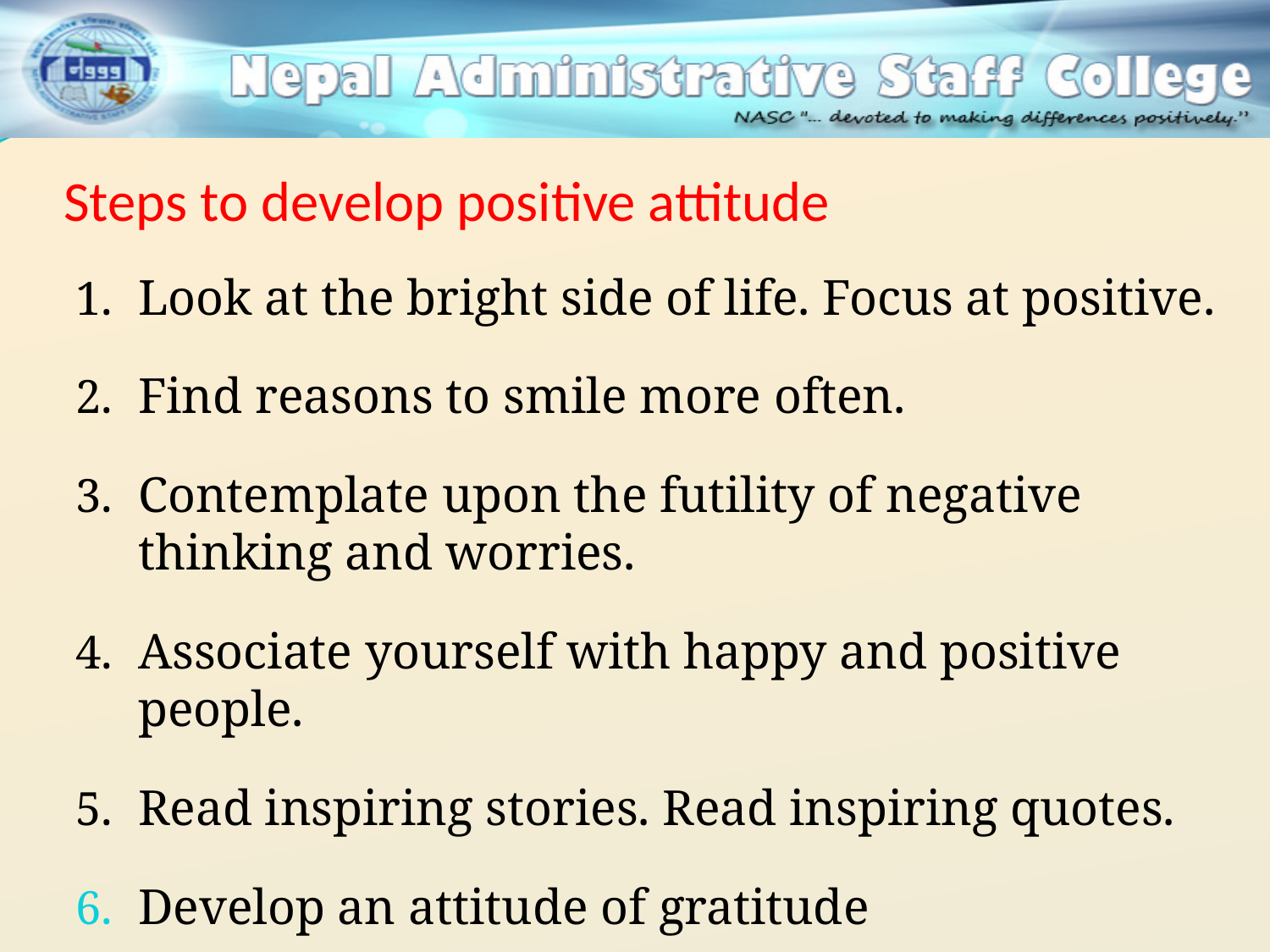

Steps to develop positive attitude
Look at the bright side of life. Focus at positive.
Find reasons to smile more often.
Contemplate upon the futility of negative thinking and worries.
Associate yourself with happy and positive people.
Read inspiring stories. Read inspiring quotes.
Develop an attitude of gratitude